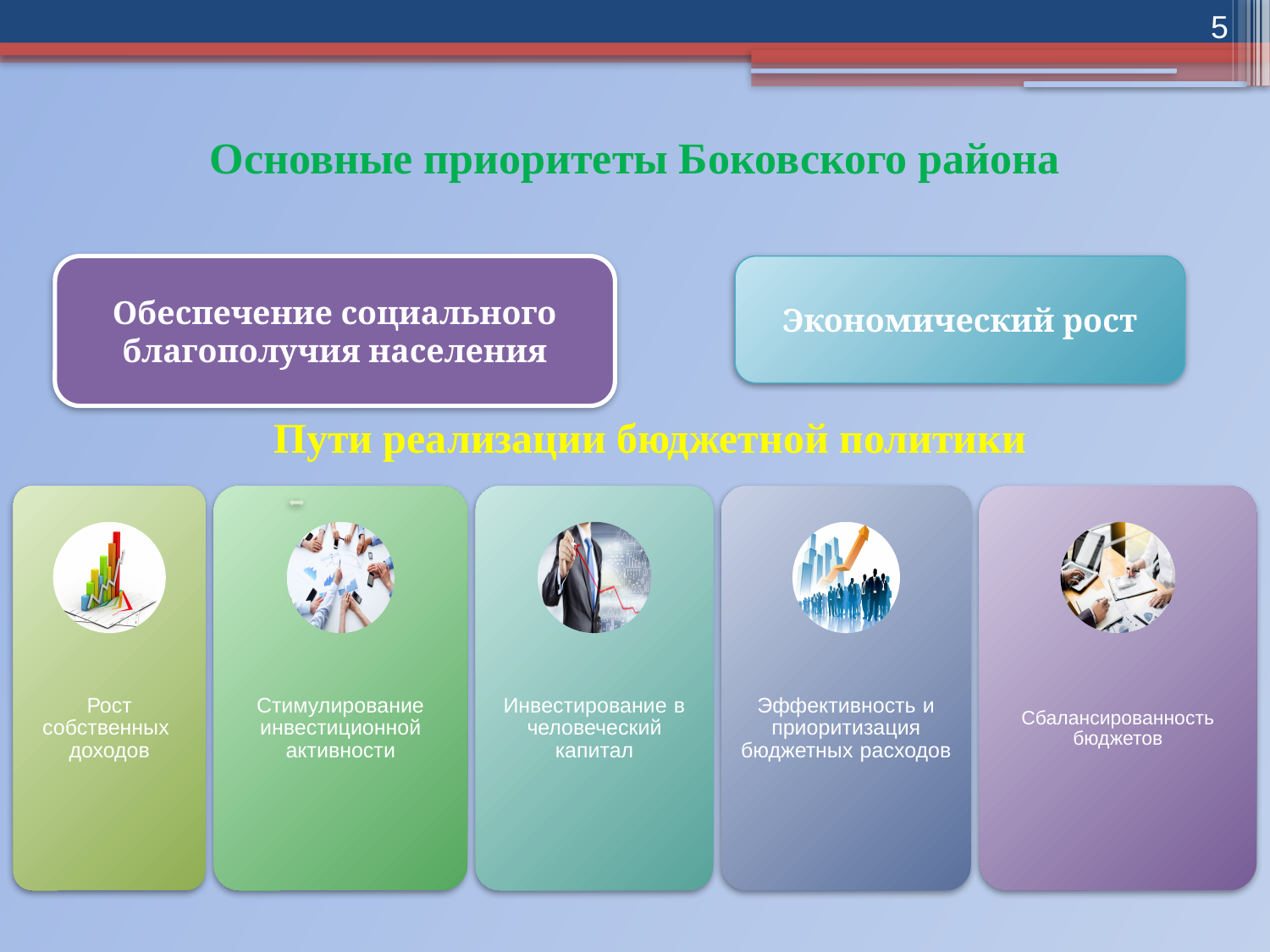

5
# Основные приоритеты Боковского района

Обеспечение социального благополучия населения
Экономический рост
Пути реализации бюджетной политики
Рост собственных  доходов
Стимулирование инвестиционной активности
Инвестирование в человеческий капитал
Эффективность и приоритизация бюджетных расходов
Сбалансированность бюджетов